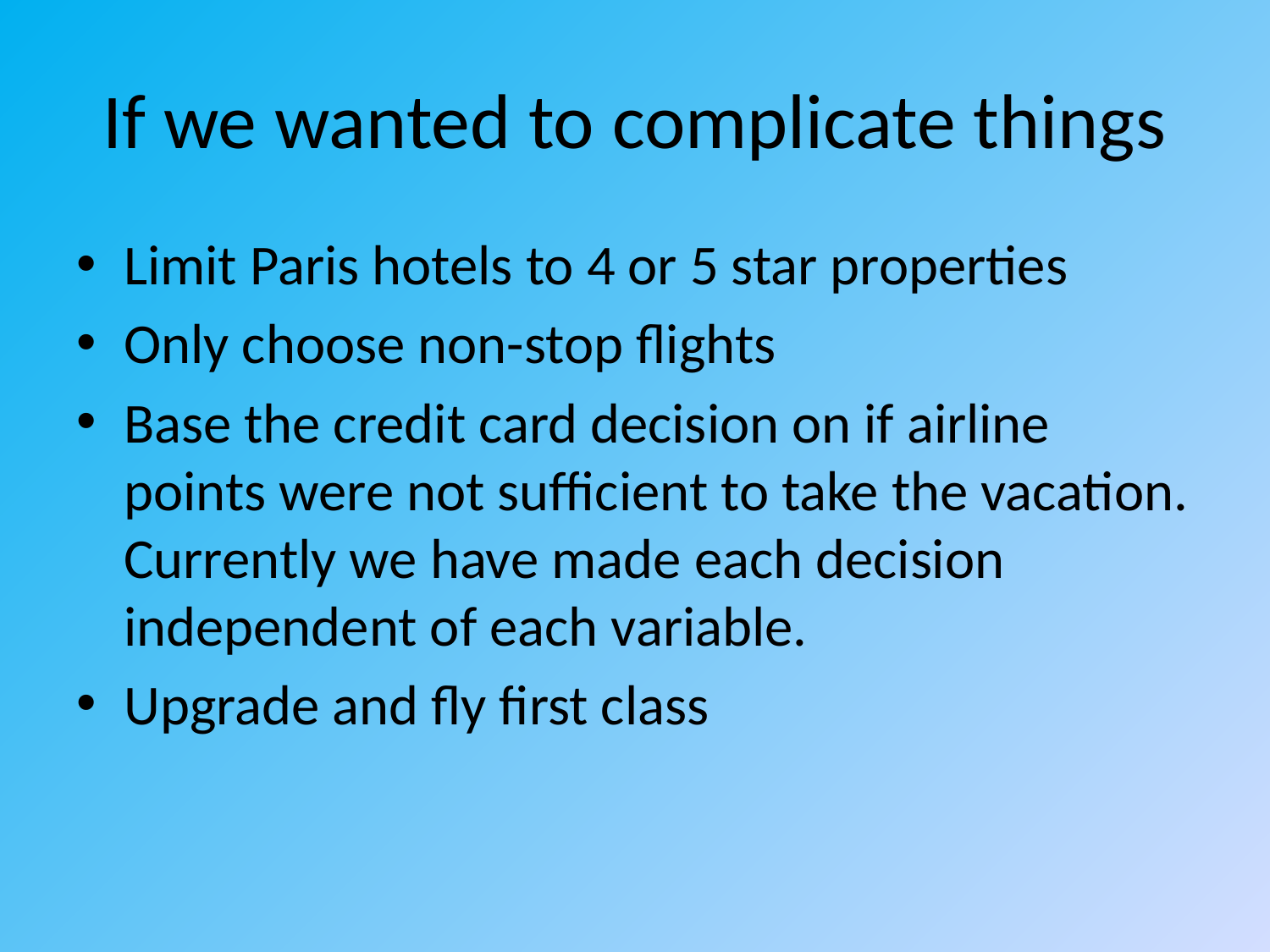

# If we wanted to complicate things
Limit Paris hotels to 4 or 5 star properties
Only choose non-stop flights
Base the credit card decision on if airline points were not sufficient to take the vacation. Currently we have made each decision independent of each variable.
Upgrade and fly first class